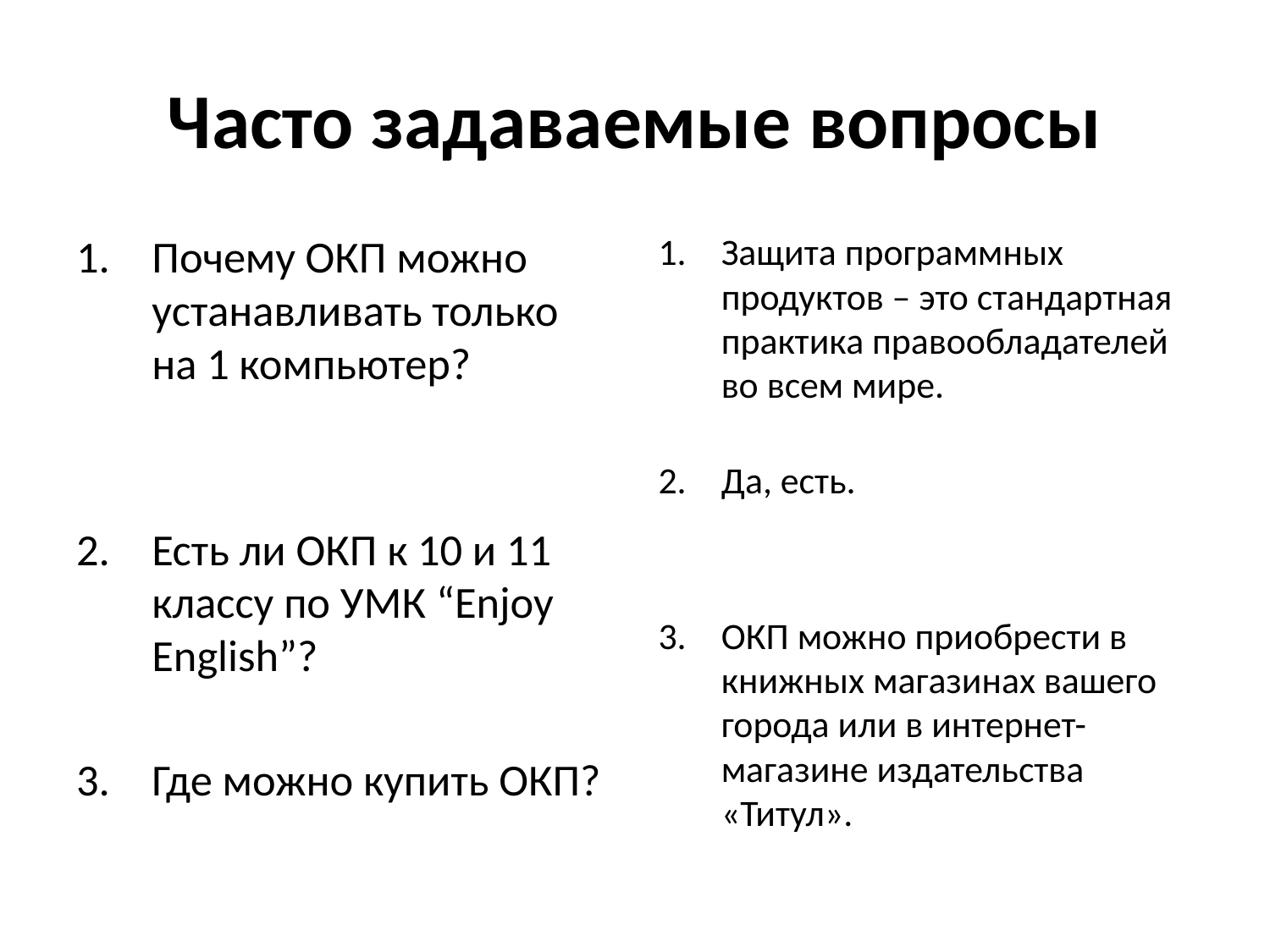

# Часто задаваемые вопросы
Почему ОКП можно устанавливать только на 1 компьютер?

Есть ли ОКП к 10 и 11 классу по УМК “Enjoy English”?

Где можно купить ОКП?

Защита программных продуктов – это стандартная практика правообладателей во всем мире.
Да, есть.

ОКП можно приобрести в книжных магазинах вашего города или в интернет-магазине издательства «Титул».